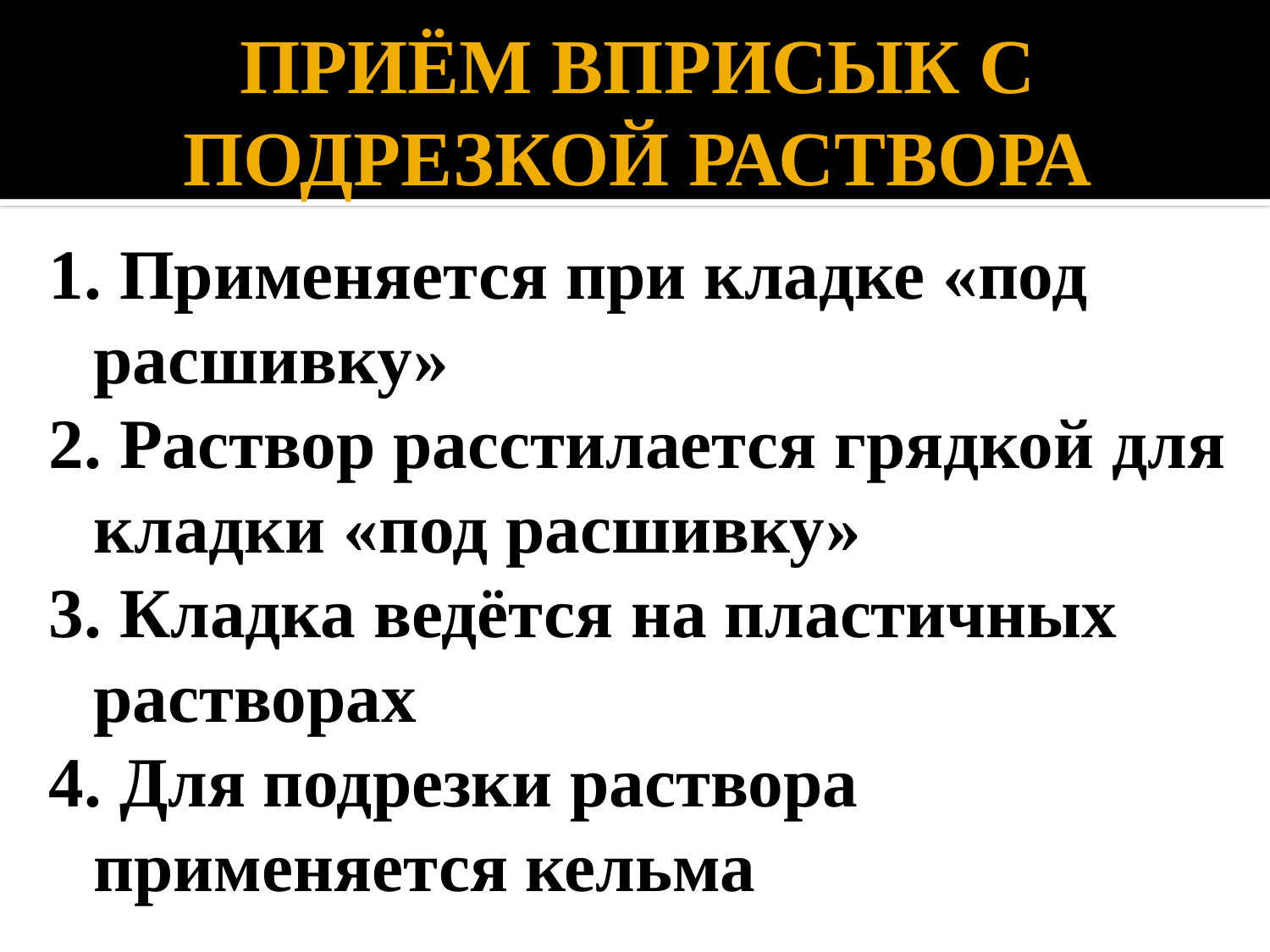

# ПРИЁМ ВПРИСЫК С ПОДРЕЗКОЙ РАСТВОРА
1. Применяется при кладке «под расшивку»
2. Раствор расстилается грядкой для кладки «под расшивку»
3. Кладка ведётся на пластичных растворах
4. Для подрезки раствора применяется кельма